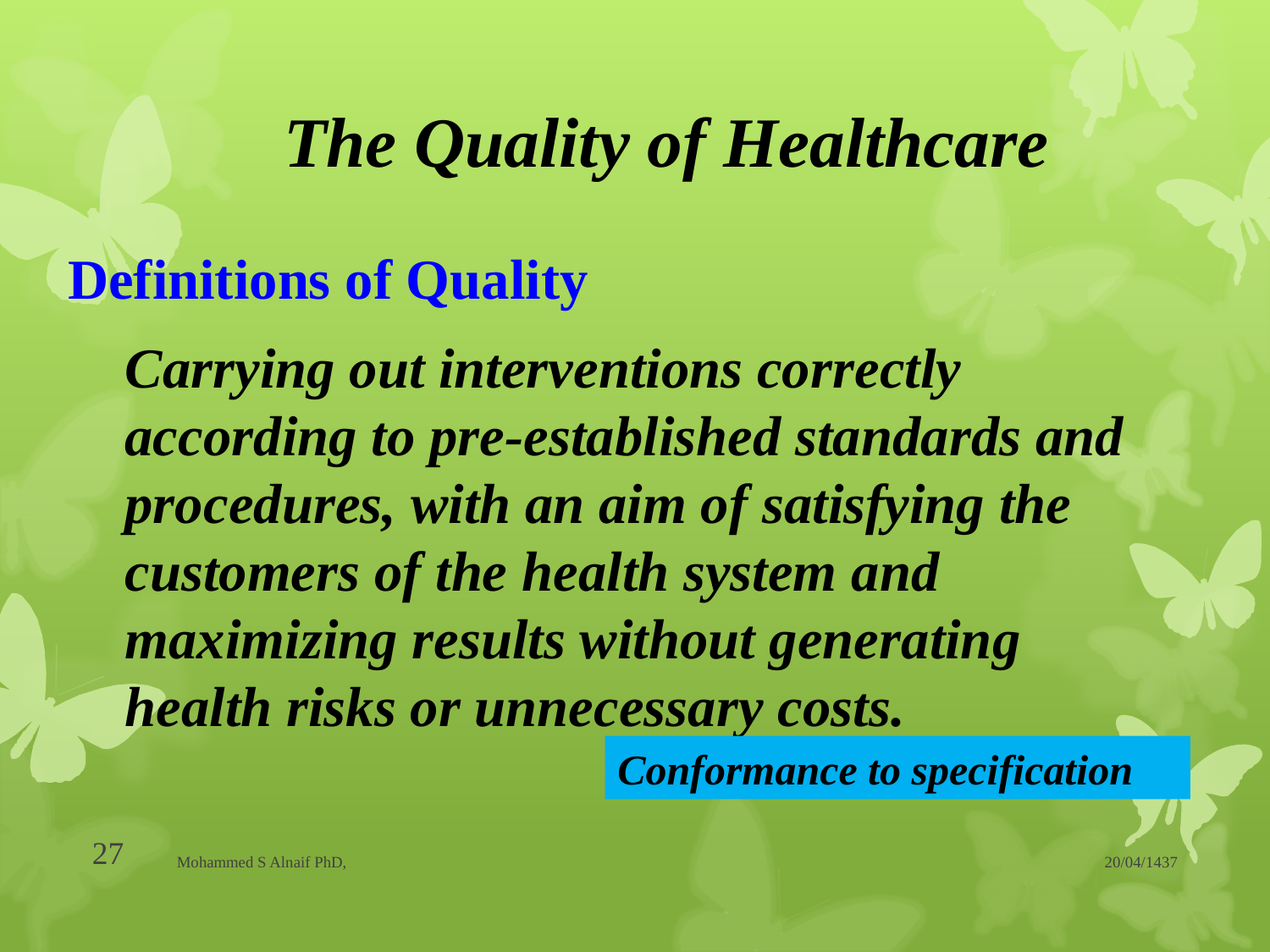

# The Quality of Healthcare
Definitions of Quality
Carrying out interventions correctly according to pre-established standards and procedures, with an aim of satisfying the customers of the health system and maximizing results without generating health risks or unnecessary costs.

Conformance to specification
27
Mohammed S Alnaif PhD,
20/04/1437